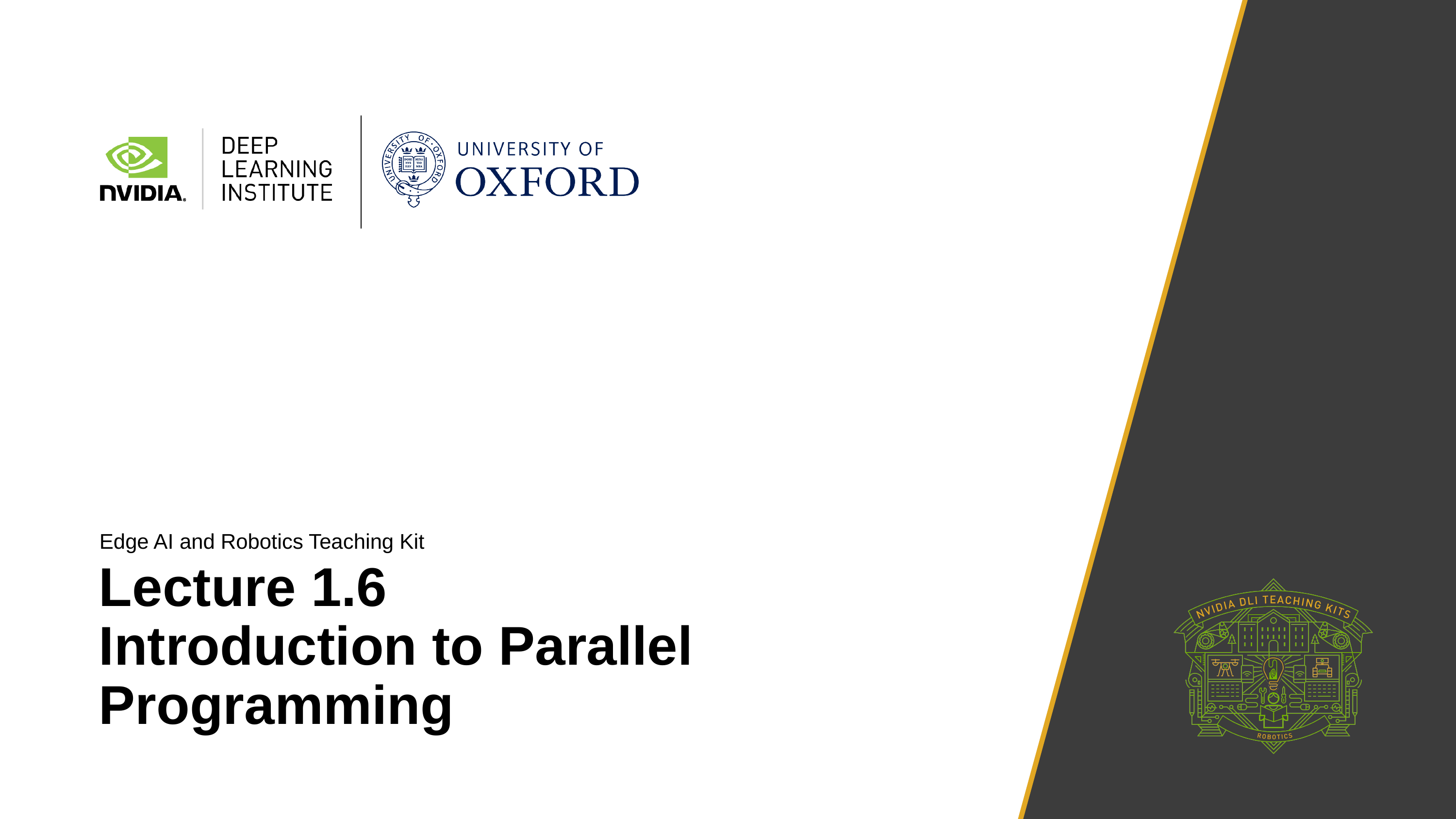

Edge AI and Robotics Teaching Kit
# Lecture 1.6
Introduction to Parallel Programming